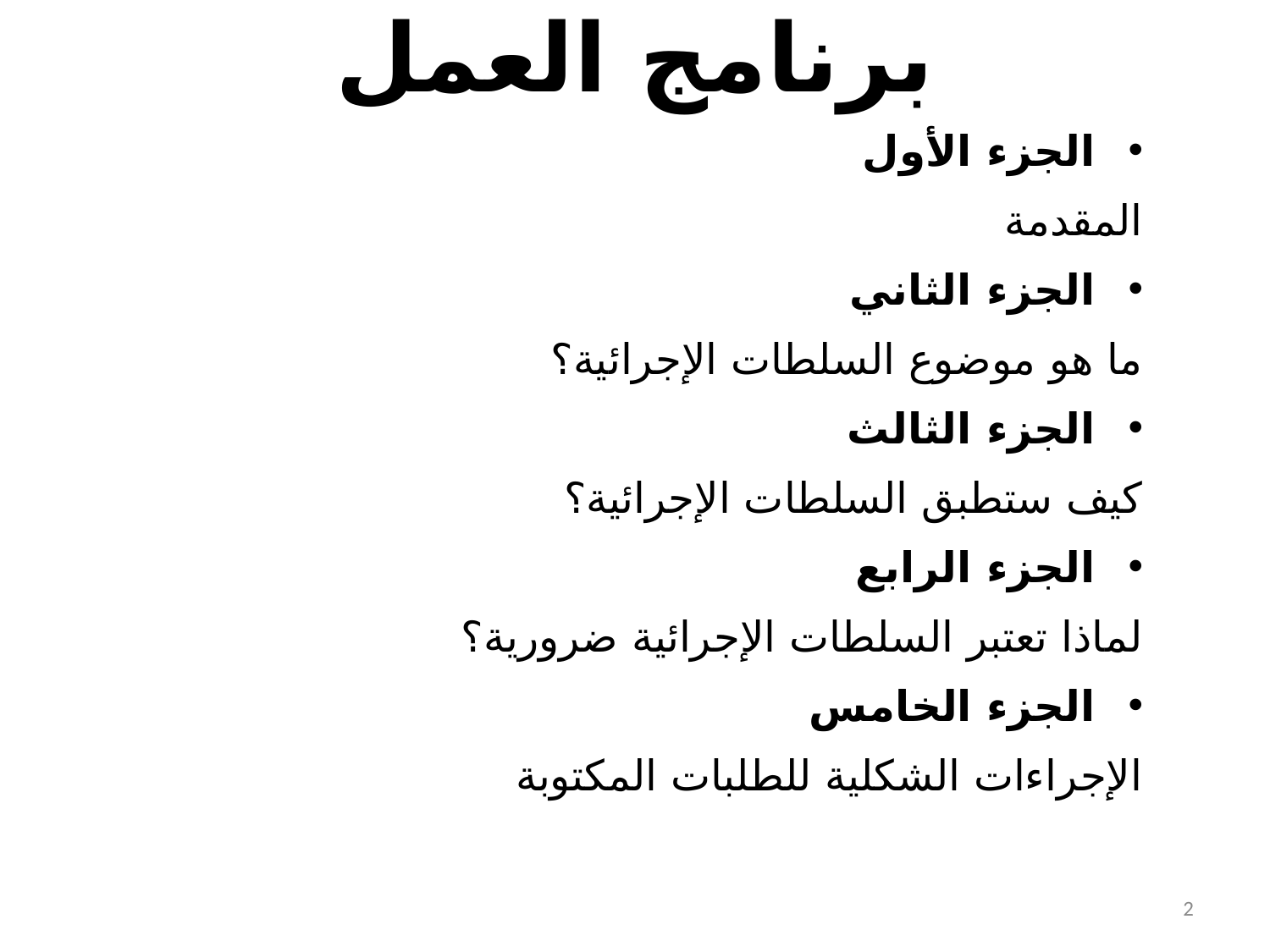

# برنامج العمل
الجزء الأول
	المقدمة
الجزء الثاني
	ما هو موضوع السلطات الإجرائية؟
الجزء الثالث
	كيف ستطبق السلطات الإجرائية؟
الجزء الرابع
	لماذا تعتبر السلطات الإجرائية ضرورية؟
الجزء الخامس
	الإجراءات الشكلية للطلبات المكتوبة
2